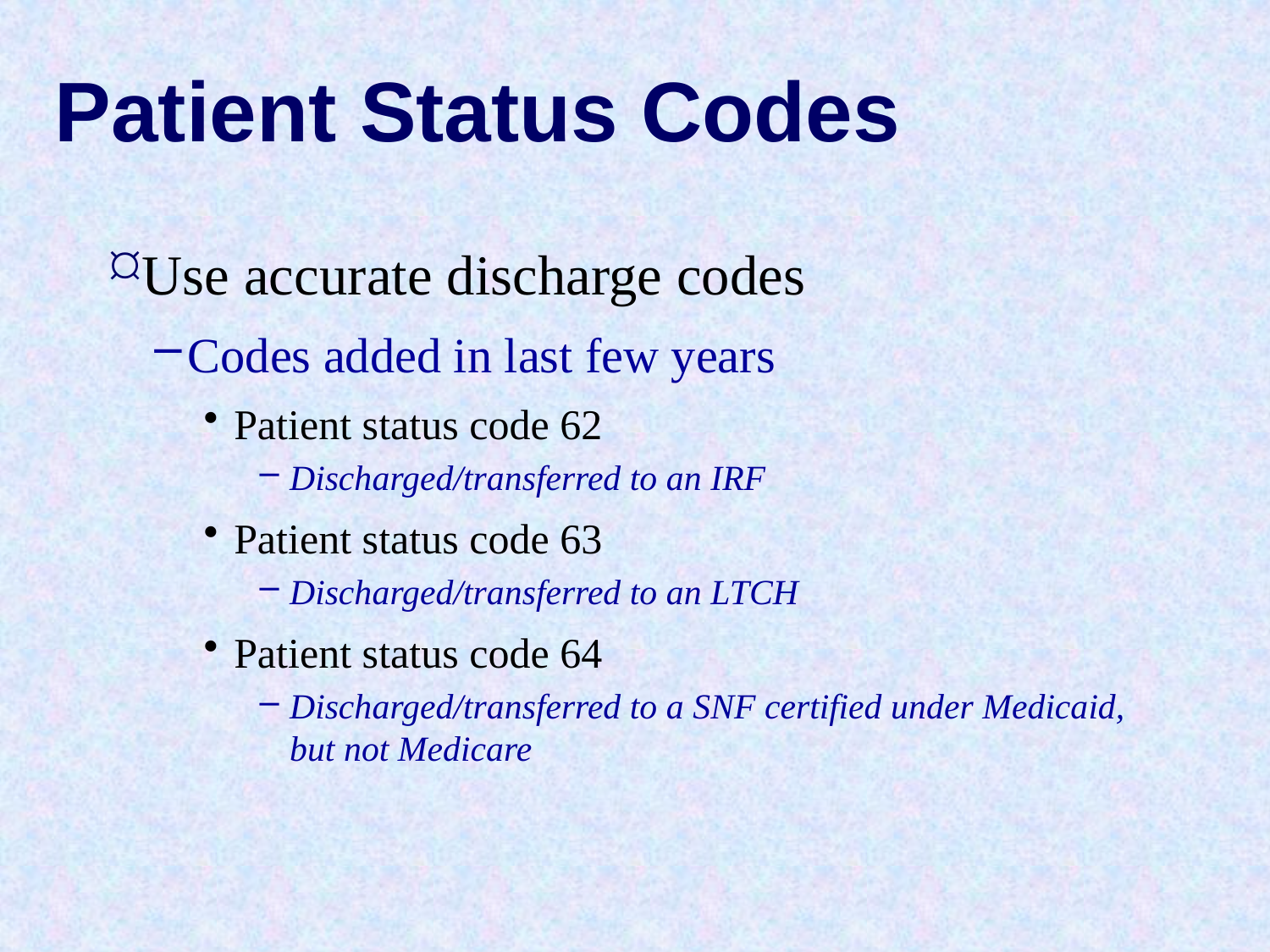

# Patient Status Codes
Use accurate discharge codes
Codes added in last few years
Patient status code 62
Discharged/transferred to an IRF
Patient status code 63
Discharged/transferred to an LTCH
Patient status code 64
Discharged/transferred to a SNF certified under Medicaid, but not Medicare